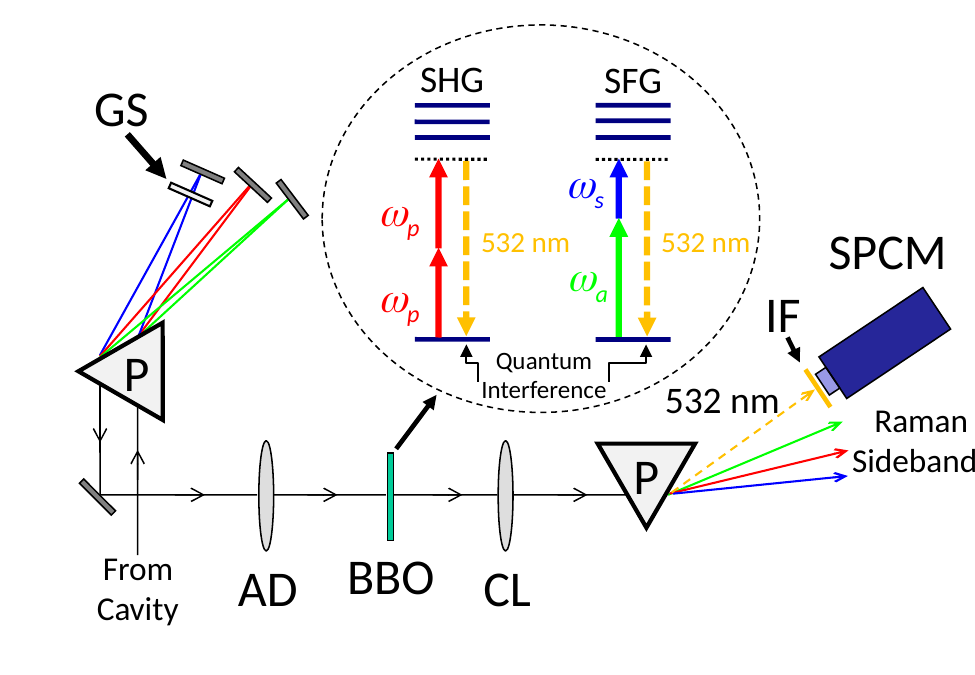

SHG
SFG
GS

ωs

ωp

SPCM
532 nm
532 nm
ωa

ωp
IF

P
Quantum
Interference

532 nm

Raman
Sidebands

P

BBO
From
Cavity
AD
CL